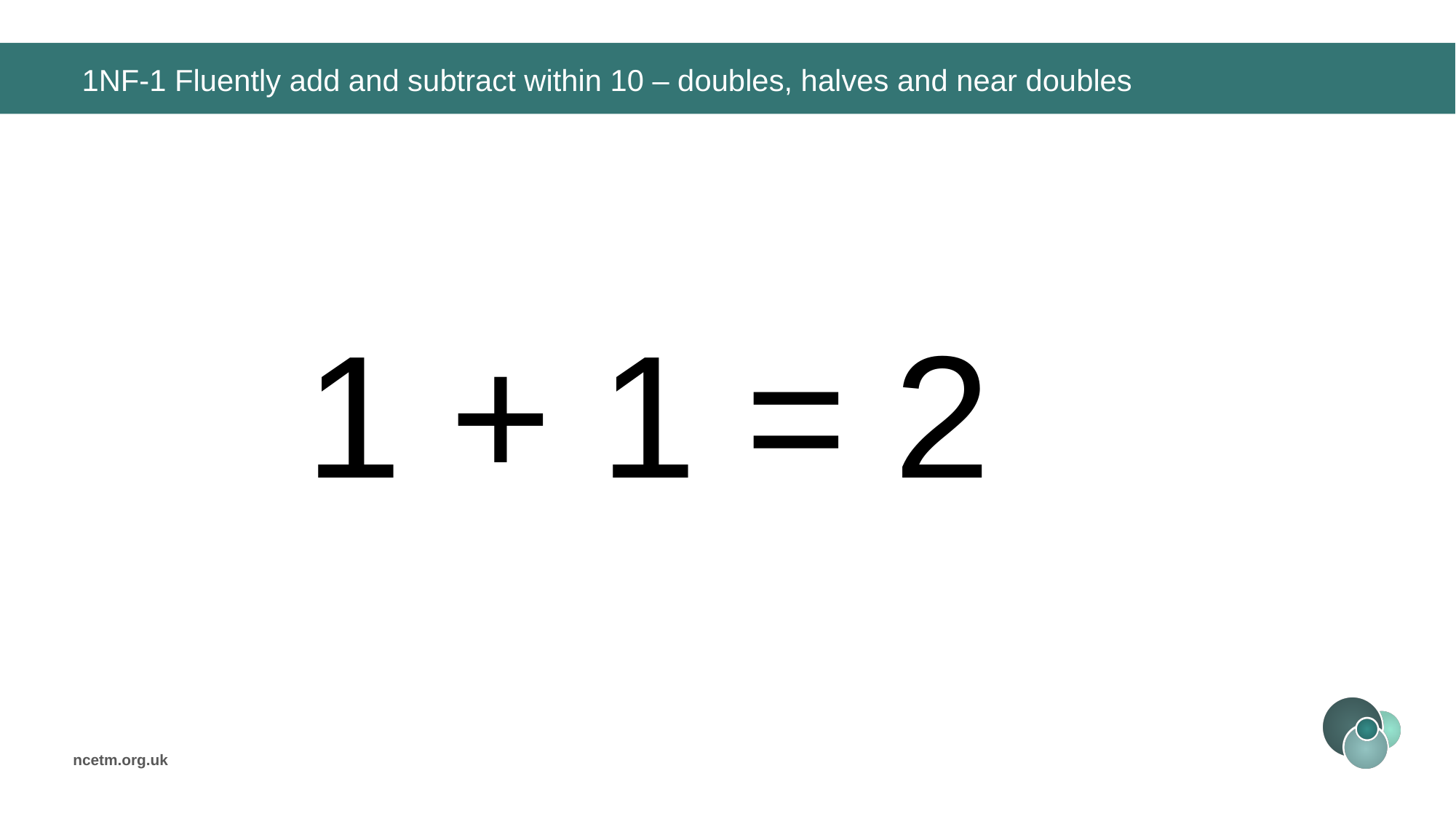

# 1NF-1 Fluently add and subtract within 10 – doubles, halves and near doubles
1 + 1 =
2